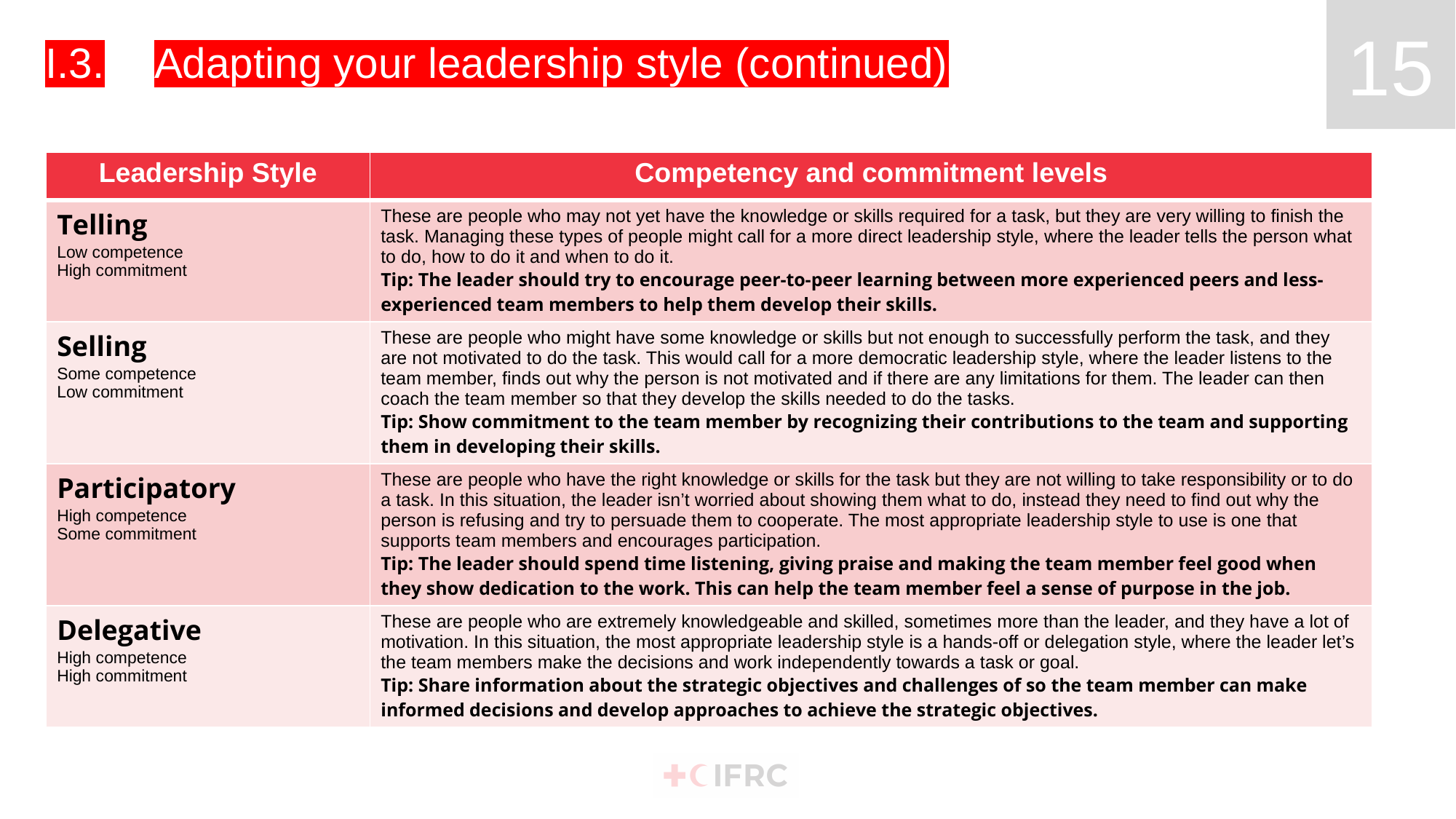

# I.3.	Adapting your leadership style (continued)
| Leadership Style | Competency and commitment levels |
| --- | --- |
| Telling Low competence High commitment | These are people who may not yet have the knowledge or skills required for a task, but they are very willing to finish the task. Managing these types of people might call for a more direct leadership style, where the leader tells the person what to do, how to do it and when to do it. Tip: The leader should try to encourage peer-to-peer learning between more experienced peers and less-experienced team members to help them develop their skills. |
| Selling Some competence Low commitment | These are people who might have some knowledge or skills but not enough to successfully perform the task, and they are not motivated to do the task. This would call for a more democratic leadership style, where the leader listens to the team member, finds out why the person is not motivated and if there are any limitations for them. The leader can then coach the team member so that they develop the skills needed to do the tasks. Tip: Show commitment to the team member by recognizing their contributions to the team and supporting them in developing their skills. |
| Participatory High competence Some commitment | These are people who have the right knowledge or skills for the task but they are not willing to take responsibility or to do a task. In this situation, the leader isn’t worried about showing them what to do, instead they need to find out why the person is refusing and try to persuade them to cooperate. The most appropriate leadership style to use is one that supports team members and encourages participation. Tip: The leader should spend time listening, giving praise and making the team member feel good when they show dedication to the work. This can help the team member feel a sense of purpose in the job. |
| Delegative High competence High commitment | These are people who are extremely knowledgeable and skilled, sometimes more than the leader, and they have a lot of motivation. In this situation, the most appropriate leadership style is a hands-off or delegation style, where the leader let’s the team members make the decisions and work independently towards a task or goal. Tip: Share information about the strategic objectives and challenges of so the team member can make informed decisions and develop approaches to achieve the strategic objectives. |